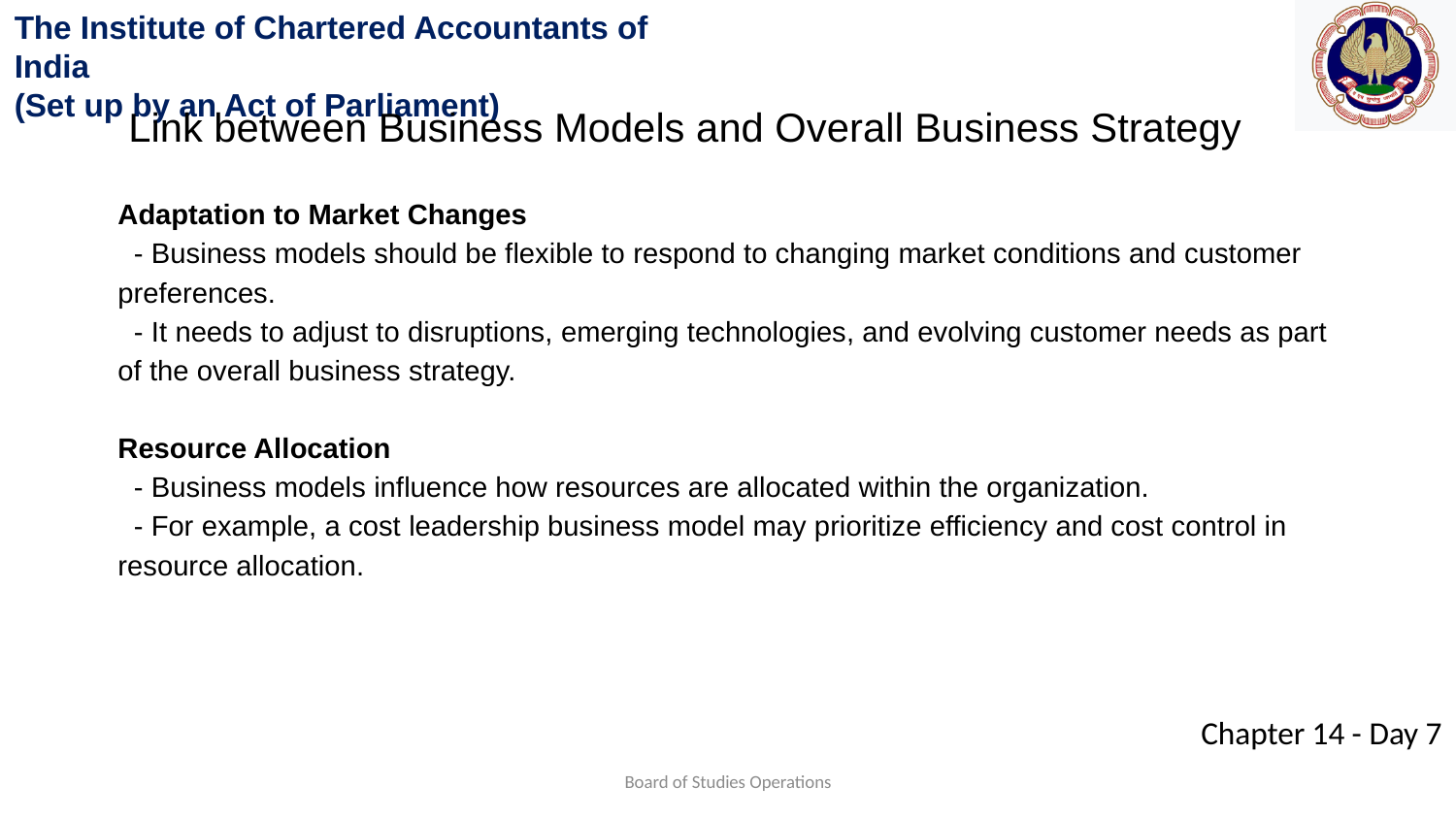

Link between Business Models and Overall Business Strategy
Adaptation to Market Changes
  - Business models should be flexible to respond to changing market conditions and customer preferences.
  - It needs to adjust to disruptions, emerging technologies, and evolving customer needs as part of the overall business strategy.

Resource Allocation
  - Business models influence how resources are allocated within the organization.
  - For example, a cost leadership business model may prioritize efficiency and cost control in resource allocation.

Board of Studies Operations